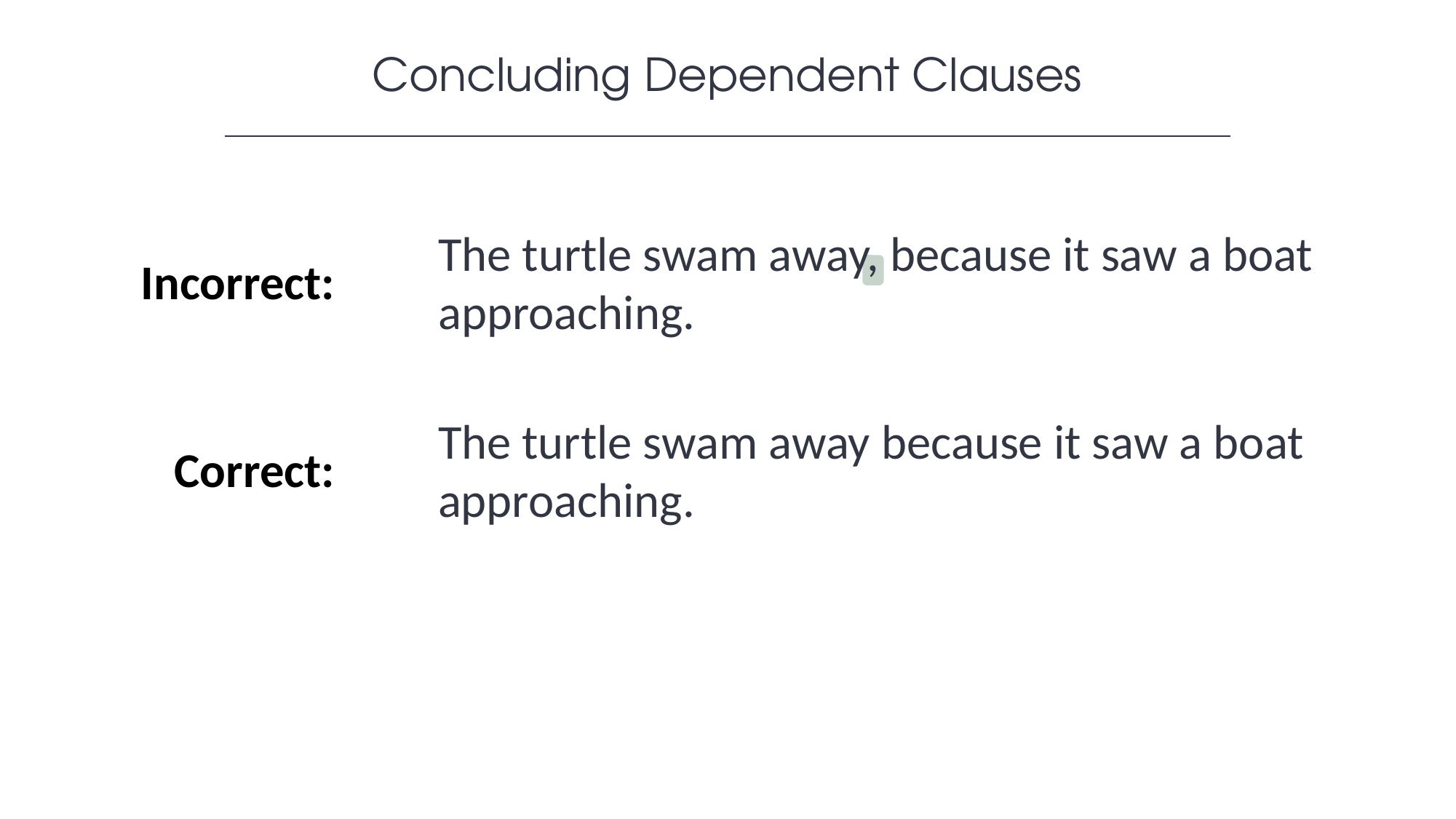

Concluding Dependent Clauses
HAWKES LEARNING
The turtle swam away, because it saw a boat approaching.
Incorrect:

The turtle swam away because it saw a boat approaching.
Correct: